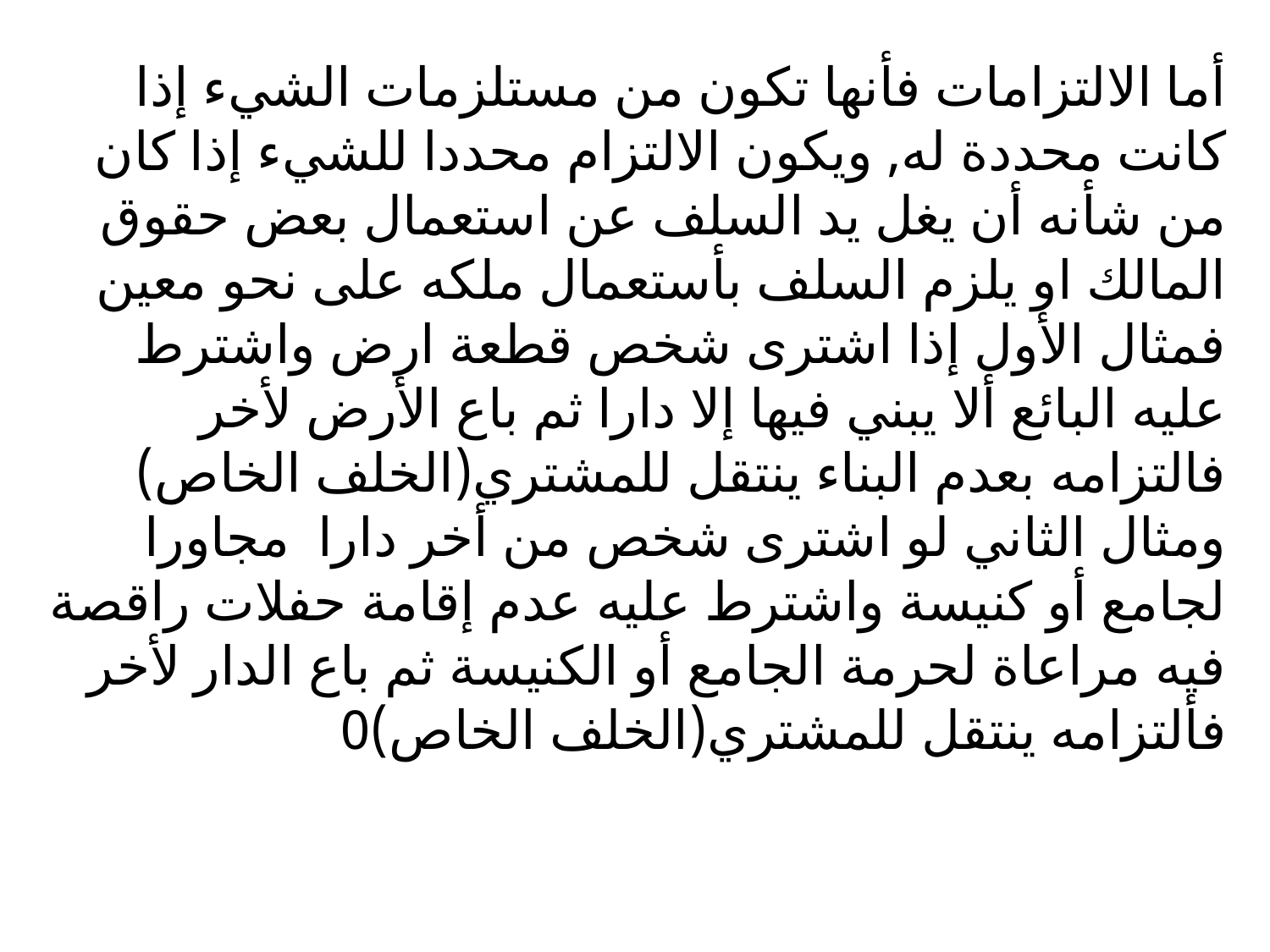

# أما الالتزامات فأنها تكون من مستلزمات الشيء إذا كانت محددة له, ويكون الالتزام محددا للشيء إذا كان من شأنه أن يغل يد السلف عن استعمال بعض حقوق المالك او يلزم السلف بأستعمال ملكه على نحو معين فمثال الأول إذا اشترى شخص قطعة ارض واشترط عليه البائع ألا يبني فيها إلا دارا ثم باع الأرض لأخر فالتزامه بعدم البناء ينتقل للمشتري(الخلف الخاص) ومثال الثاني لو اشترى شخص من أخر دارا  مجاورا لجامع أو كنيسة واشترط عليه عدم إقامة حفلات راقصة فيه مراعاة لحرمة الجامع أو الكنيسة ثم باع الدار لأخر فألتزامه ينتقل للمشتري(الخلف الخاص)0